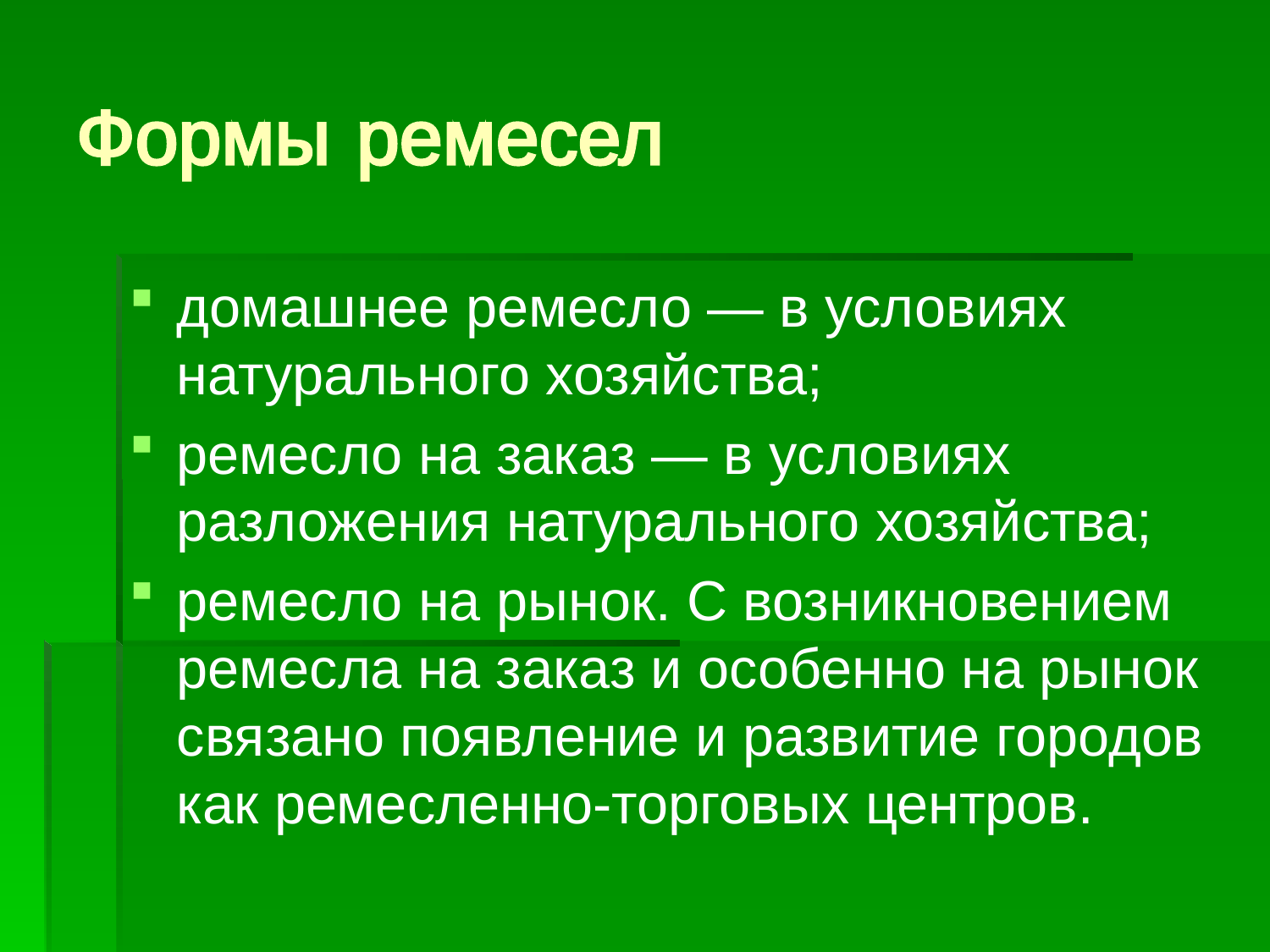

# Формы ремесел
домашнее ремесло — в условиях натурального хозяйства;
ремесло на заказ — в условиях разложения натурального хозяйства;
ремесло на рынок. С возникновением ремесла на заказ и особенно на рынок связано появление и развитие городов как ремесленно-торговых центров.